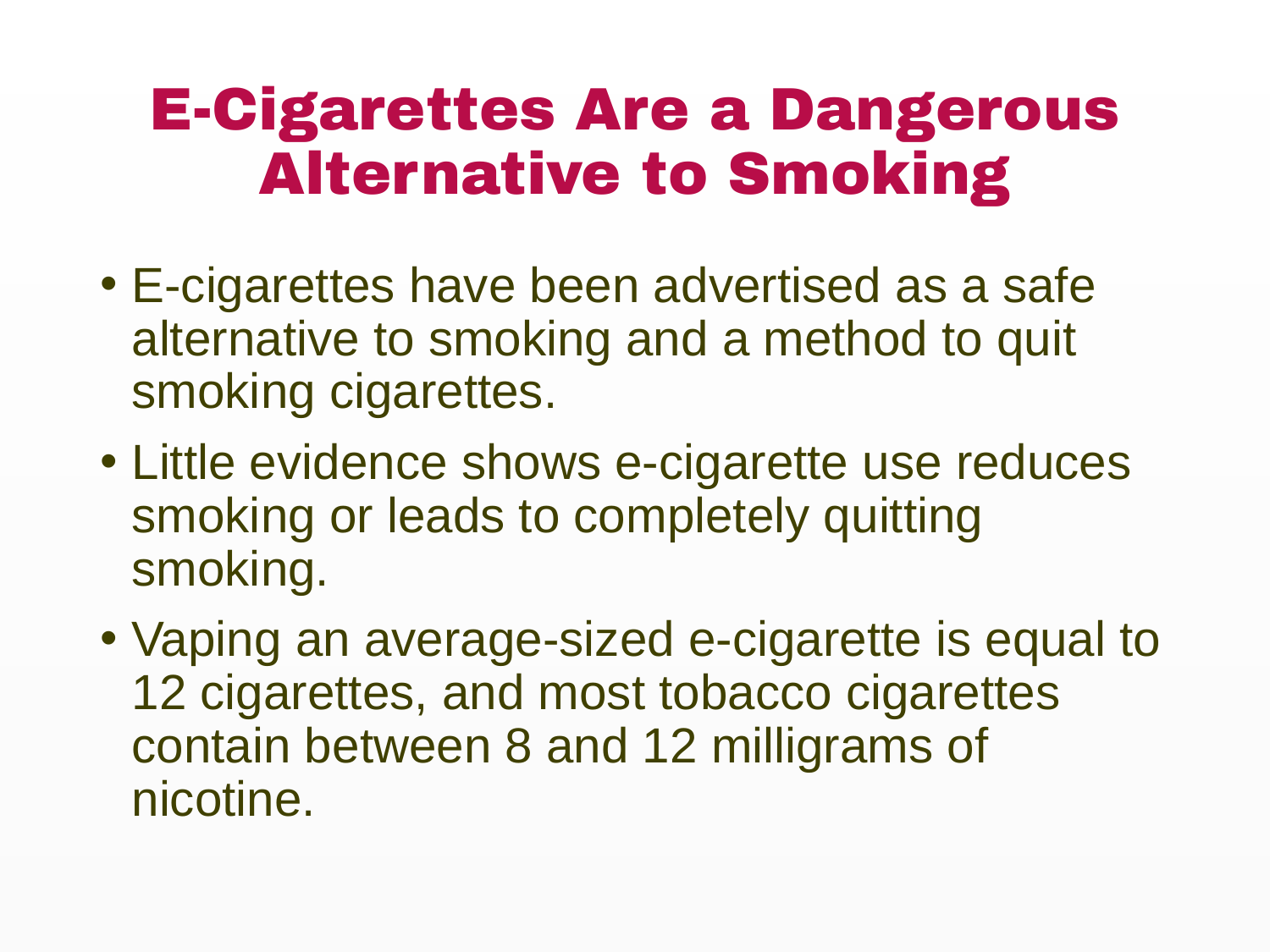

# E-Cigarettes Are a Dangerous Alternative to Smoking
E-cigarettes have been advertised as a safe alternative to smoking and a method to quit smoking cigarettes.
Little evidence shows e-cigarette use reduces smoking or leads to completely quitting smoking.
Vaping an average-sized e-cigarette is equal to 12 cigarettes, and most tobacco cigarettes contain between 8 and 12 milligrams of nicotine.